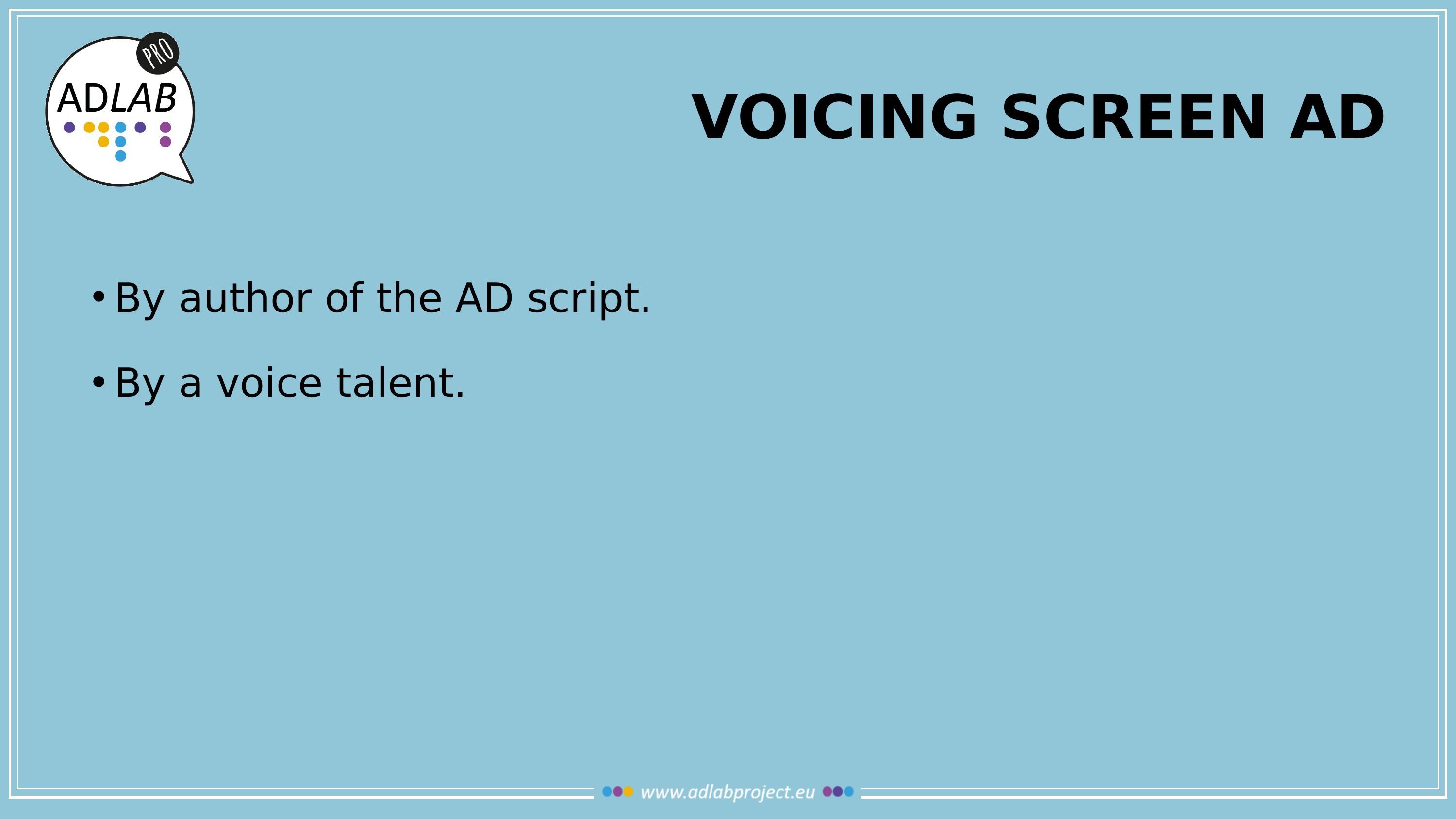

# Voicing Screen AD
By author of the AD script.
By a voice talent.